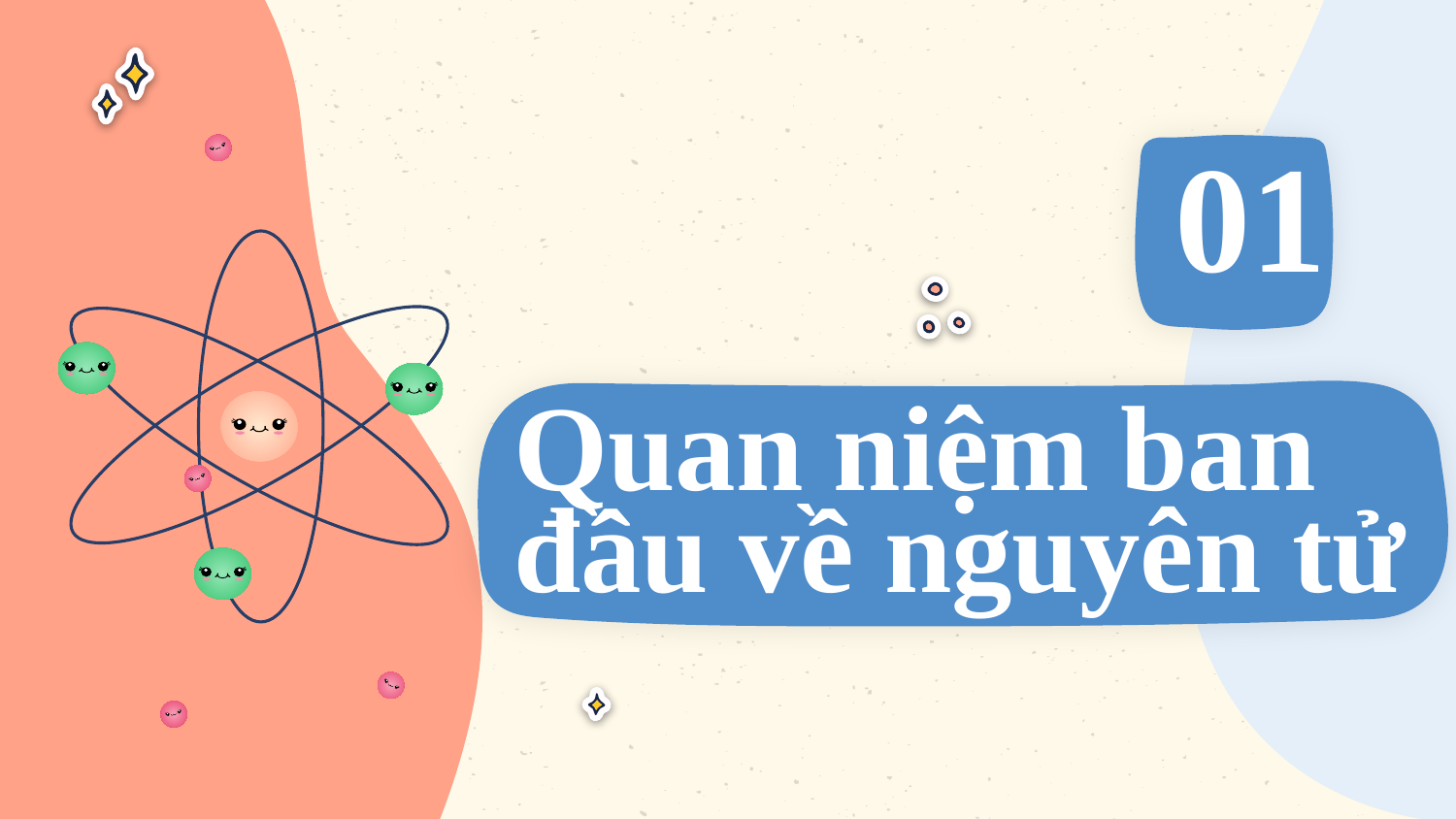

# 01

Quan niệm ban đầu về nguyên tử